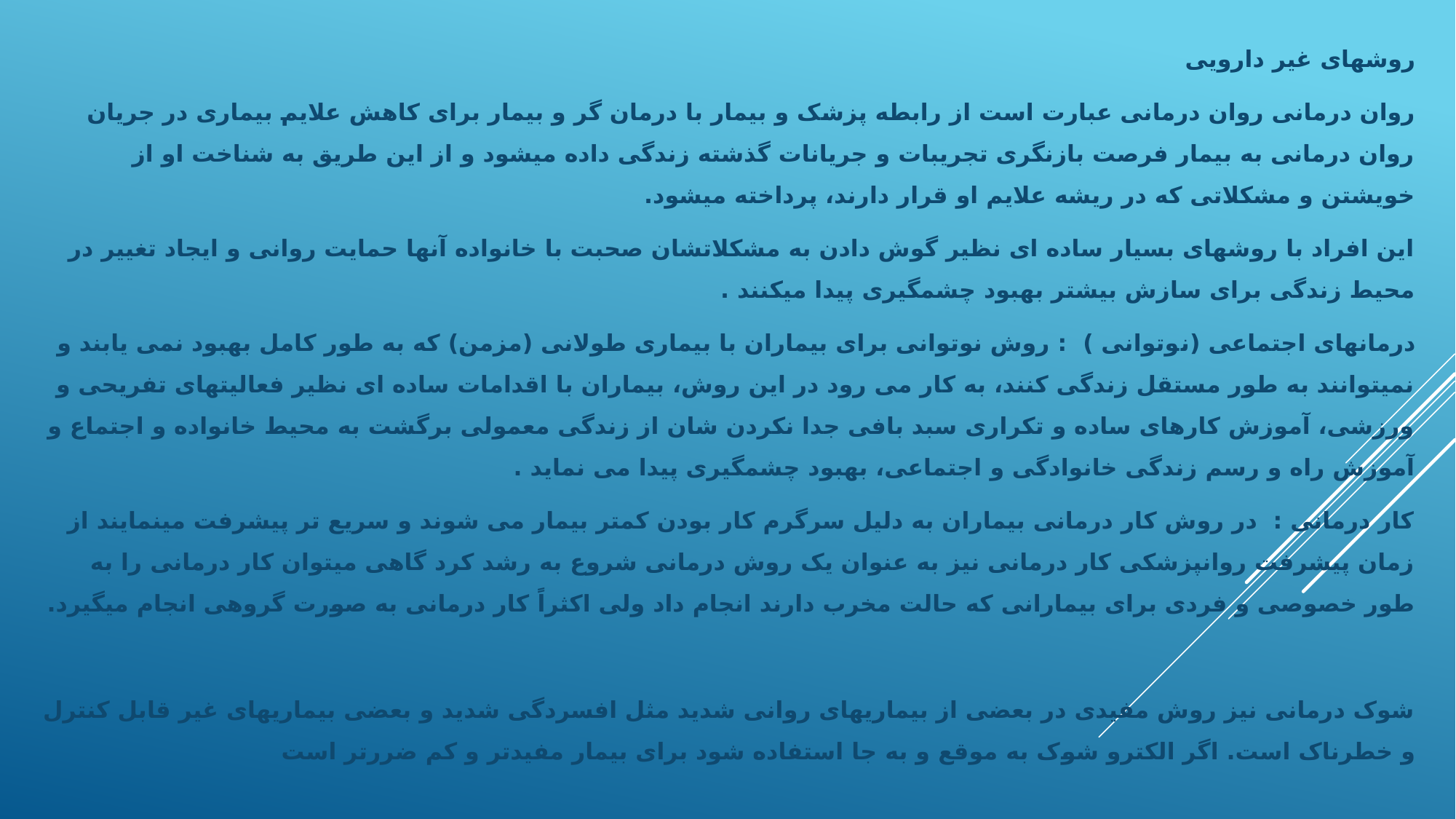

روشهای غیر دارویی
روان درمانی روان درمانی عبارت است از رابطه پزشک و بیمار با درمان گر و بیمار برای کاهش علایم بیماری در جریان روان درمانی به بیمار فرصت بازنگری تجریبات و جریانات گذشته زندگی داده میشود و از این طریق به شناخت او از خویشتن و مشکلاتی که در ریشه علایم او قرار دارند، پرداخته میشود.
این افراد با روشهای بسیار ساده ای نظیر گوش دادن به مشکلاتشان صحبت با خانواده آنها حمایت روانی و ایجاد تغییر در محیط زندگی برای سازش بیشتر بهبود چشمگیری پیدا میکنند .
درمانهای اجتماعی (نوتوانی )  : روش نوتوانی برای بیماران با بیماری طولانی (مزمن) که به طور کامل بهبود نمی یابند و نمیتوانند به طور مستقل زندگی کنند، به کار می رود در این روش، بیماران با اقدامات ساده ای نظیر فعالیتهای تفریحی و ورزشی، آموزش کارهای ساده و تکراری سبد بافی جدا نکردن شان از زندگی معمولی برگشت به محیط خانواده و اجتماع و آموزش راه و رسم زندگی خانوادگی و اجتماعی، بهبود چشمگیری پیدا می نماید .
کار درمانی :  در روش کار درمانی بیماران به دلیل سرگرم کار بودن کمتر بیمار می شوند و سریع تر پیشرفت مینمایند از زمان پیشرفت روانپزشکی کار درمانی نیز به عنوان یک روش درمانی شروع به رشد کرد گاهی میتوان کار درمانی را به طور خصوصی و فردی برای بیمارانی که حالت مخرب دارند انجام داد ولی اکثراً کار درمانی به صورت گروهی انجام میگیرد.

شوک درمانی نیز روش مفیدی در بعضی از بیماریهای روانی شدید مثل افسردگی شدید و بعضی بیماریهای غیر قابل کنترل و خطرناک است. اگر الکترو شوک به موقع و به جا استفاده شود برای بیمار مفیدتر و کم ضررتر است